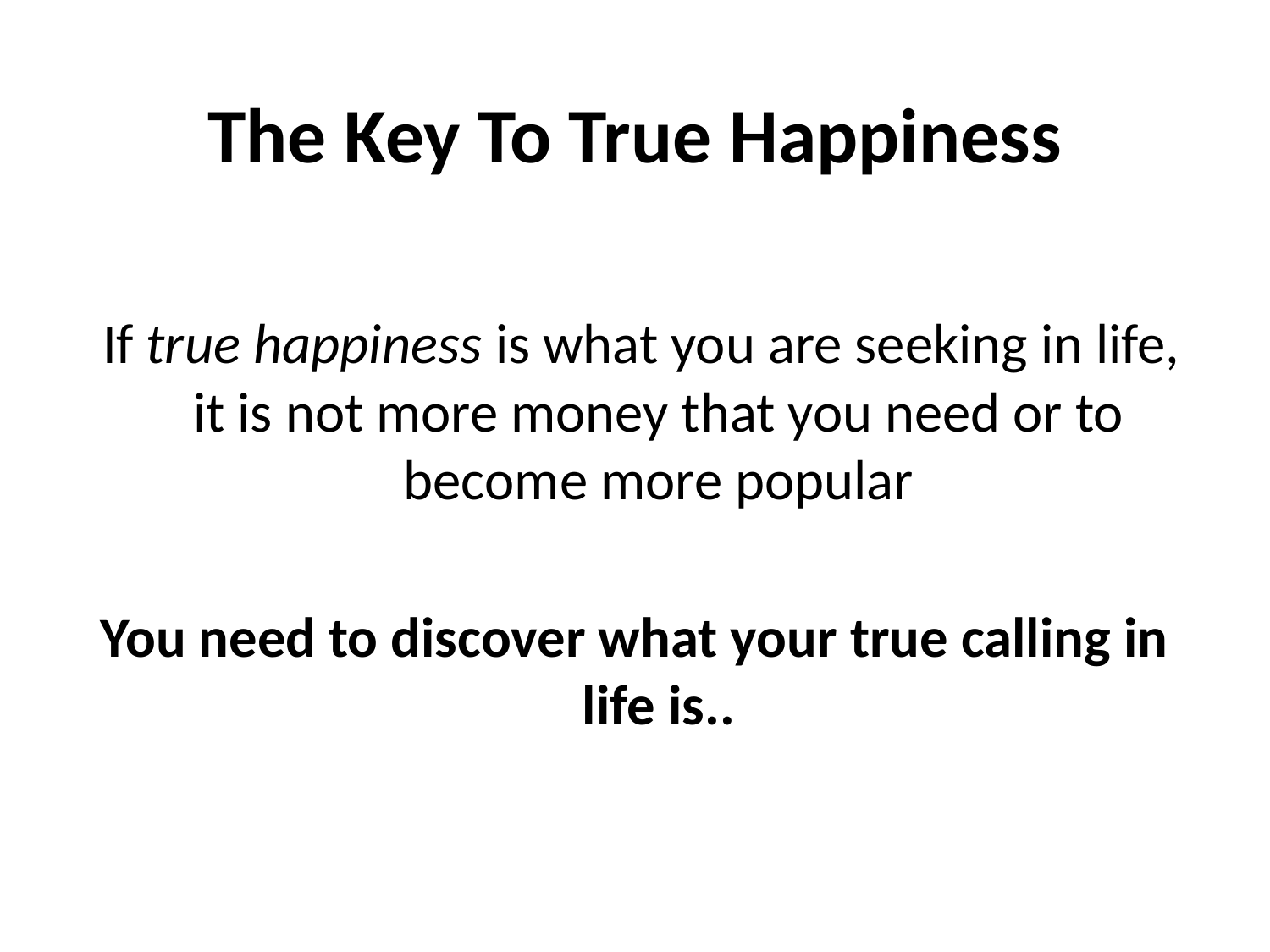

# The Key To True Happiness

 If true happiness is what you are seeking in life, it is not more money that you need or to become more popular

You need to discover what your true calling in life is..